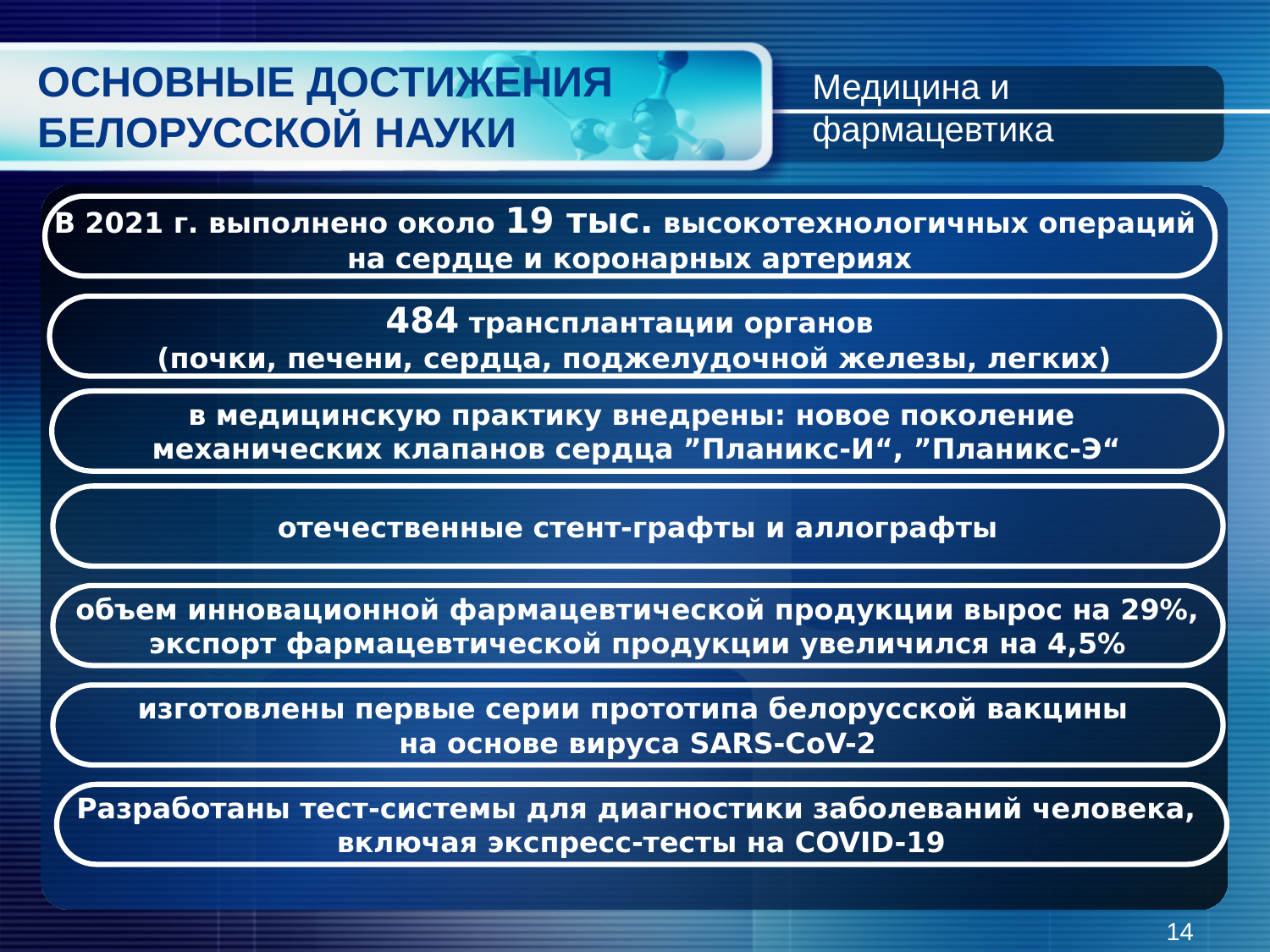

Медицина и фармацевтика
# ОСНОВНЫЕ ДОСТИЖЕНИЯ БЕЛОРУССКОЙ НАУКИ
В 2021 г. выполнено около 19 тыс. высокотехнологичных операций
на сердце и коронарных артериях
484 трансплантации органов
(почки, печени, сердца, поджелудочной железы, легких)
в медицинскую практику внедрены: новое поколение
механических клапанов сердца ”Планикс-И“, ”Планикс-Э“
отечественные стент-графты и аллографты
объем инновационной фармацевтической продукции вырос на 29%,
экспорт фармацевтической продукции увеличился на 4,5%
изготовлены первые серии прототипа белорусской вакцины
на основе вируса SARS-CoV-2
Разработаны тест-системы для диагностики заболеваний человека,
включая экспресс-тесты на COVID-19
14